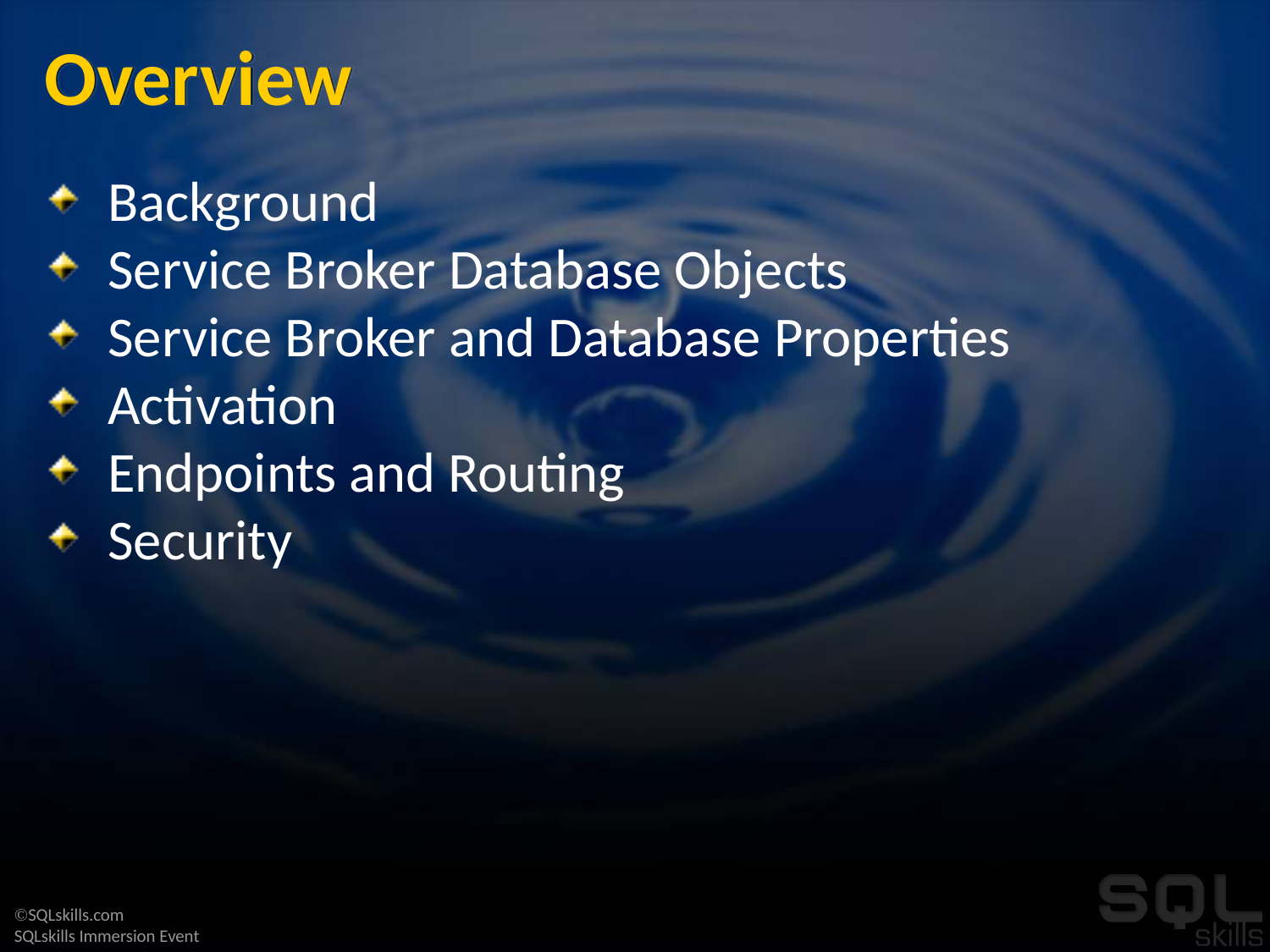

# Overview
Background
Service Broker Database Objects
Service Broker and Database Properties
Activation
Endpoints and Routing
Security